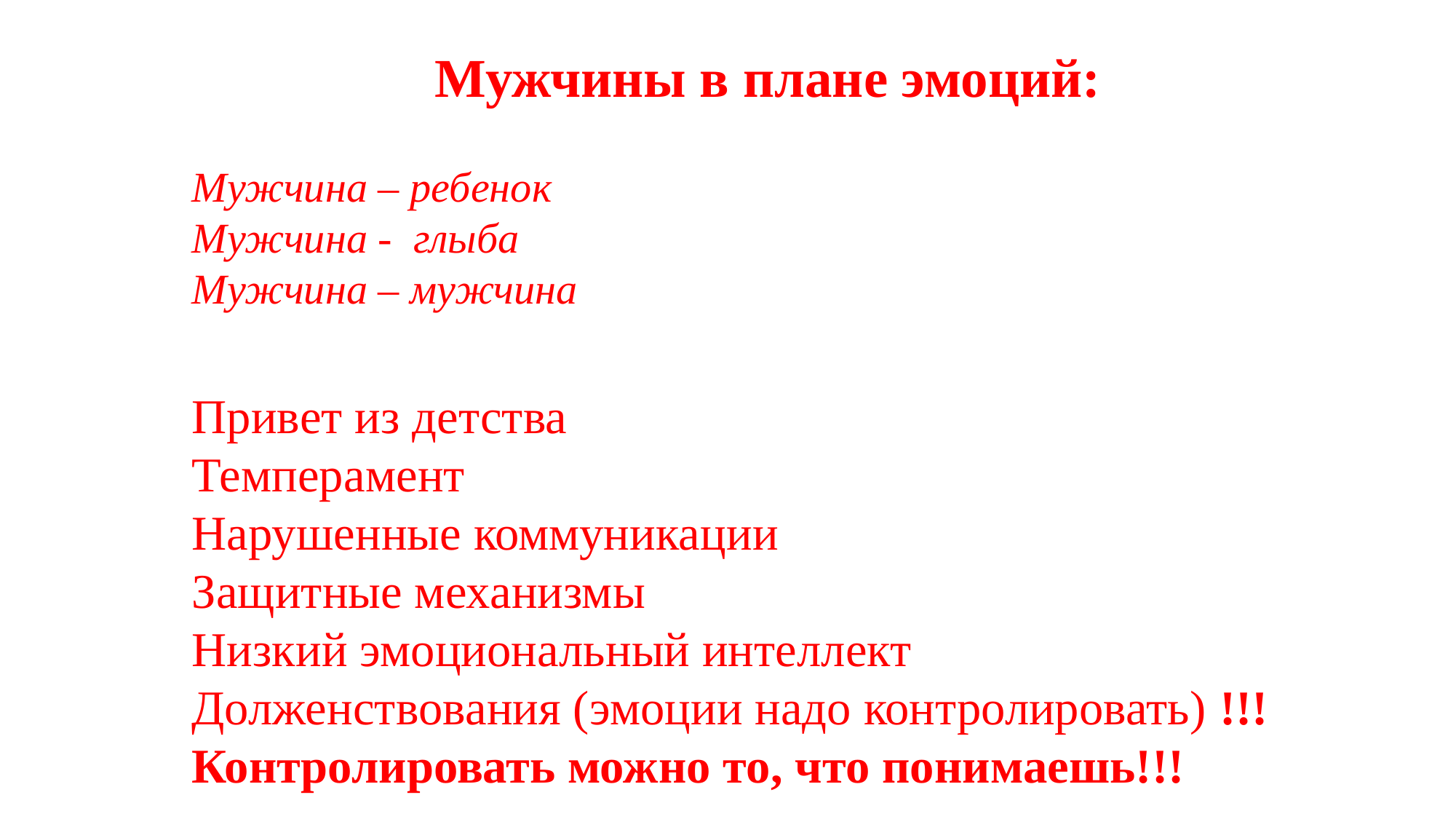

Мужчины в плане эмоций:

Мужчина – ребенок
Мужчина -  глыба
Мужчина – мужчина

Привет из детства
Темперамент
Нарушенные коммуникации
Защитные механизмы
Низкий эмоциональный интеллект
Долженствования (эмоции надо контролировать) !!!Контролировать можно то, что понимаешь!!!